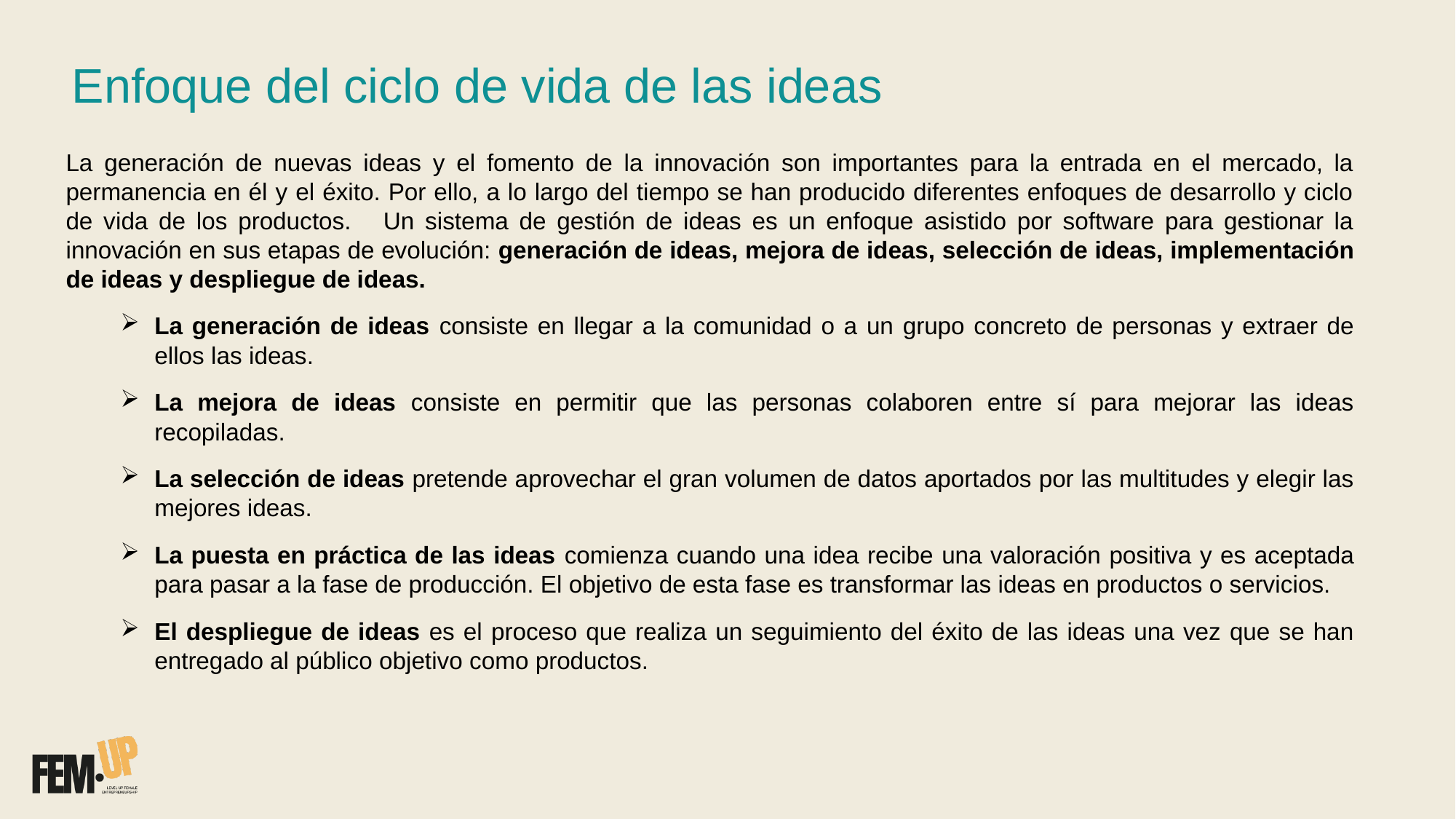

Enfoque del ciclo de vida de las ideas ​
La generación de nuevas ideas y el fomento de la innovación son importantes para la entrada en el mercado, la permanencia en él y el éxito. Por ello, a lo largo del tiempo se han producido diferentes enfoques de desarrollo y ciclo de vida de los productos.   Un sistema de gestión de ideas es un enfoque asistido por software para gestionar la innovación en sus etapas de evolución: generación de ideas, mejora de ideas, selección de ideas, implementación de ideas y despliegue de ideas.
La generación de ideas consiste en llegar a la comunidad o a un grupo concreto de personas y extraer de ellos las ideas.
La mejora de ideas consiste en permitir que las personas colaboren entre sí para mejorar las ideas recopiladas.
La selección de ideas pretende aprovechar el gran volumen de datos aportados por las multitudes y elegir las mejores ideas.
La puesta en práctica de las ideas comienza cuando una idea recibe una valoración positiva y es aceptada para pasar a la fase de producción. El objetivo de esta fase es transformar las ideas en productos o servicios.
El despliegue de ideas es el proceso que realiza un seguimiento del éxito de las ideas una vez que se han entregado al público objetivo como productos.
​